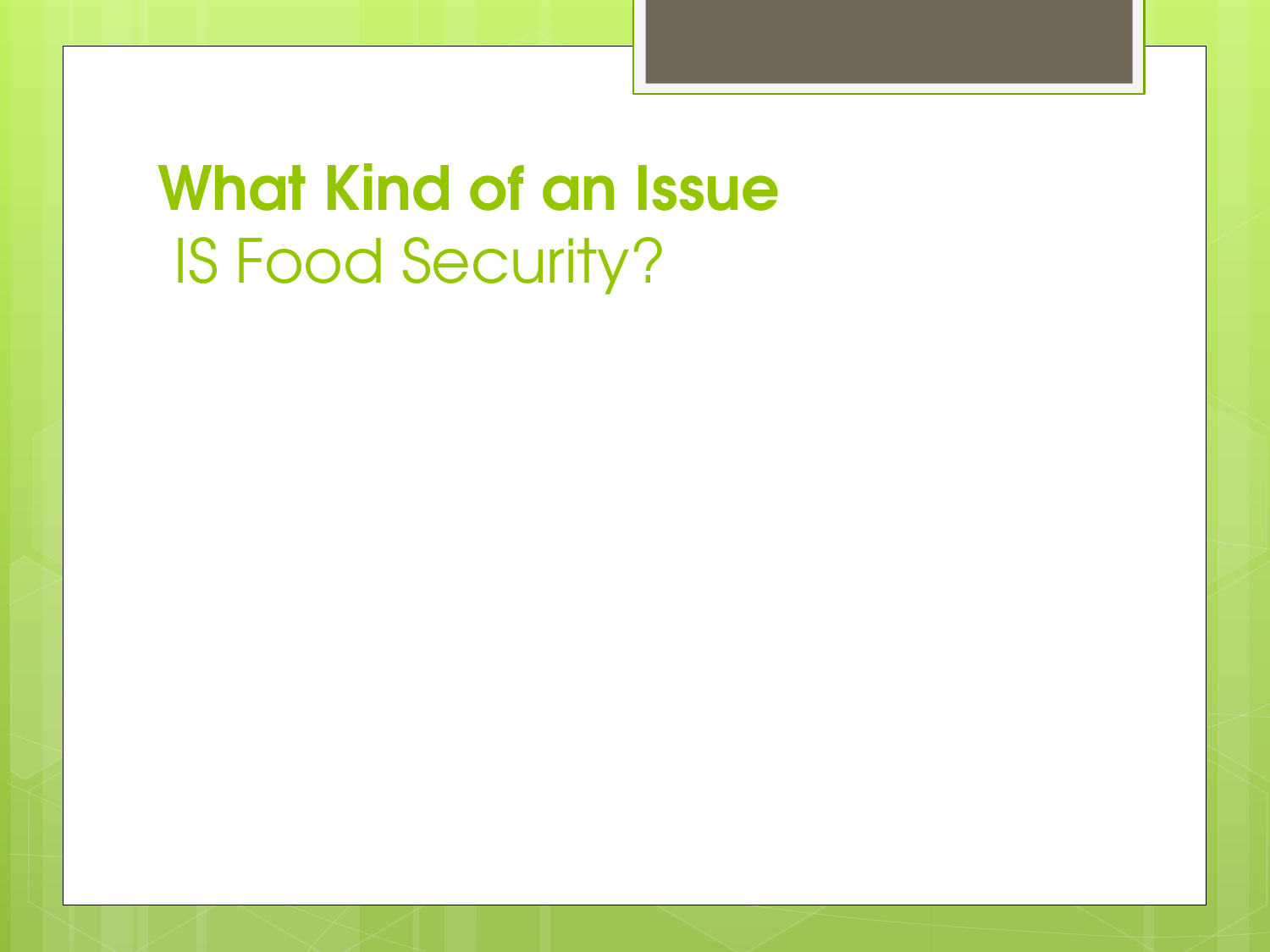

# What Kind of an Issue IS Food Security?